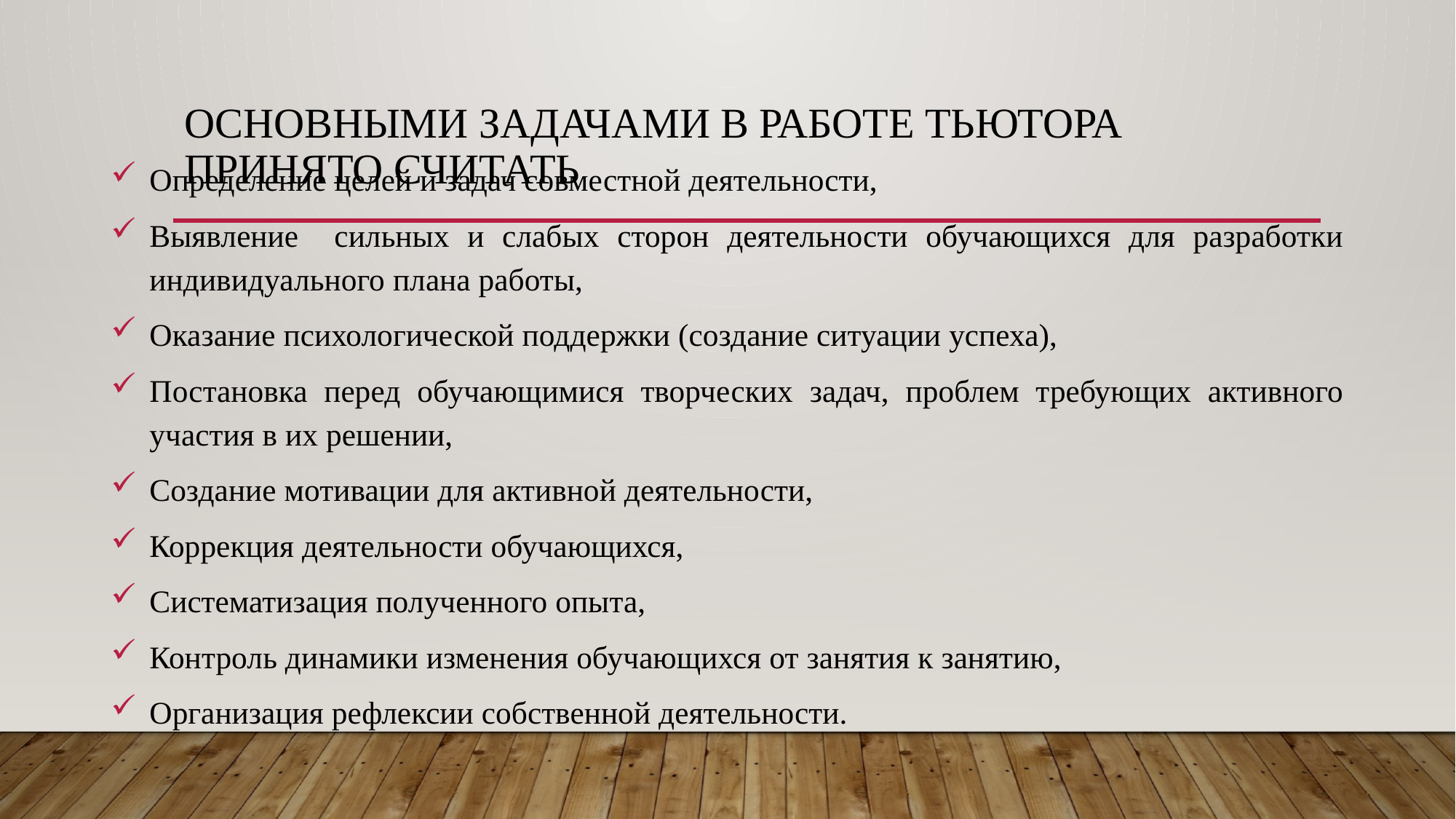

# Основными задачами в работе тьютора принято считать
Определение целей и задач совместной деятельности,
Выявление  сильных и слабых сторон деятельности обучающихся для разработки индивидуального плана работы,
Оказание психологической поддержки (создание ситуации успеха),
Постановка перед обучающимися творческих задач, проблем требующих активного участия в их решении,
Создание мотивации для активной деятельности,
Коррекция деятельности обучающихся,
Систематизация полученного опыта,
Контроль динамики изменения обучающихся от занятия к занятию,
Организация рефлексии собственной деятельности.